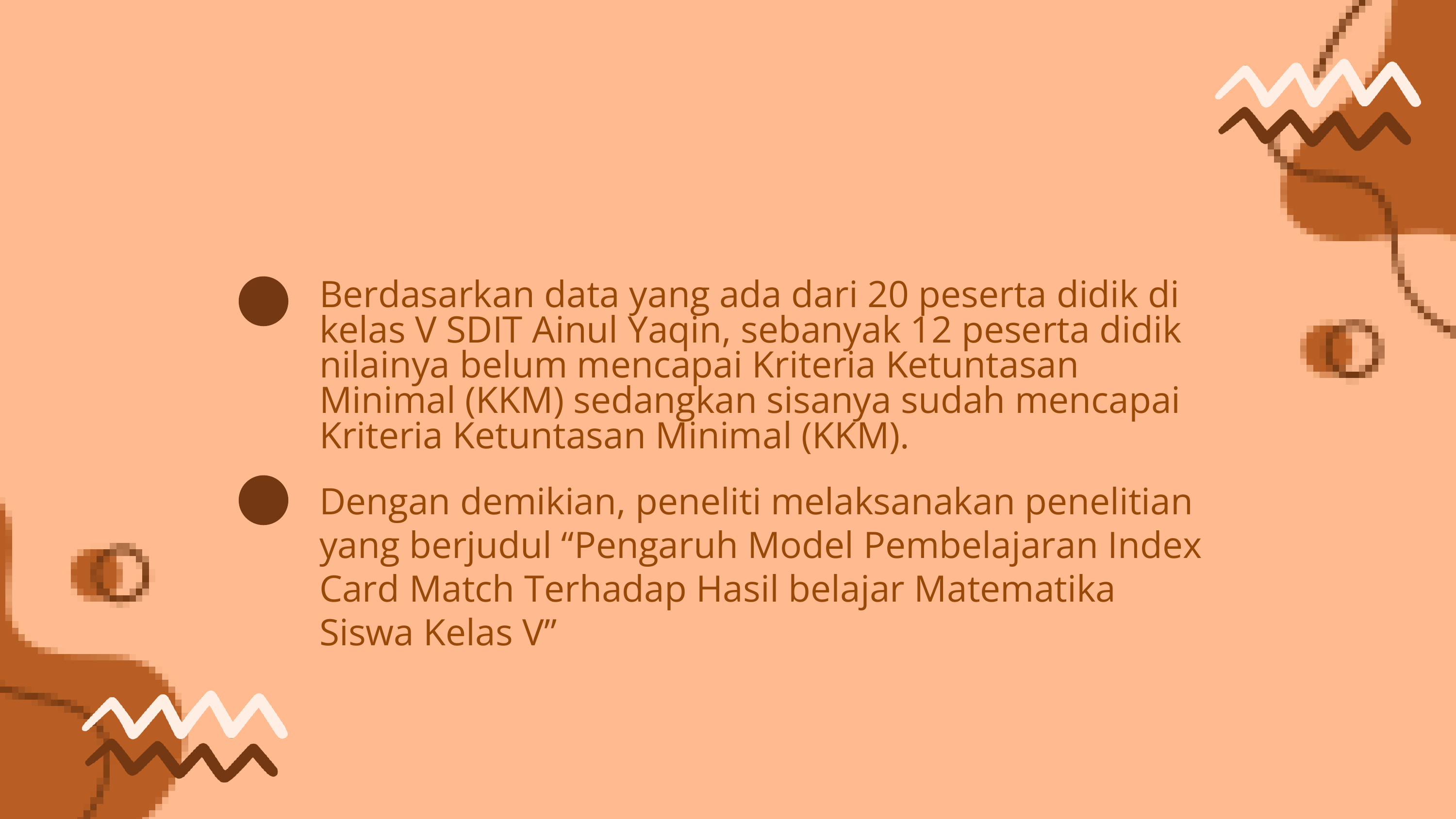

Berdasarkan data yang ada dari 20 peserta didik di kelas V SDIT Ainul Yaqin, sebanyak 12 peserta didik nilainya belum mencapai Kriteria Ketuntasan Minimal (KKM) sedangkan sisanya sudah mencapai Kriteria Ketuntasan Minimal (KKM).

Dengan demikian, peneliti melaksanakan penelitian yang berjudul “Pengaruh Model Pembelajaran Index Card Match Terhadap Hasil belajar Matematika Siswa Kelas V”